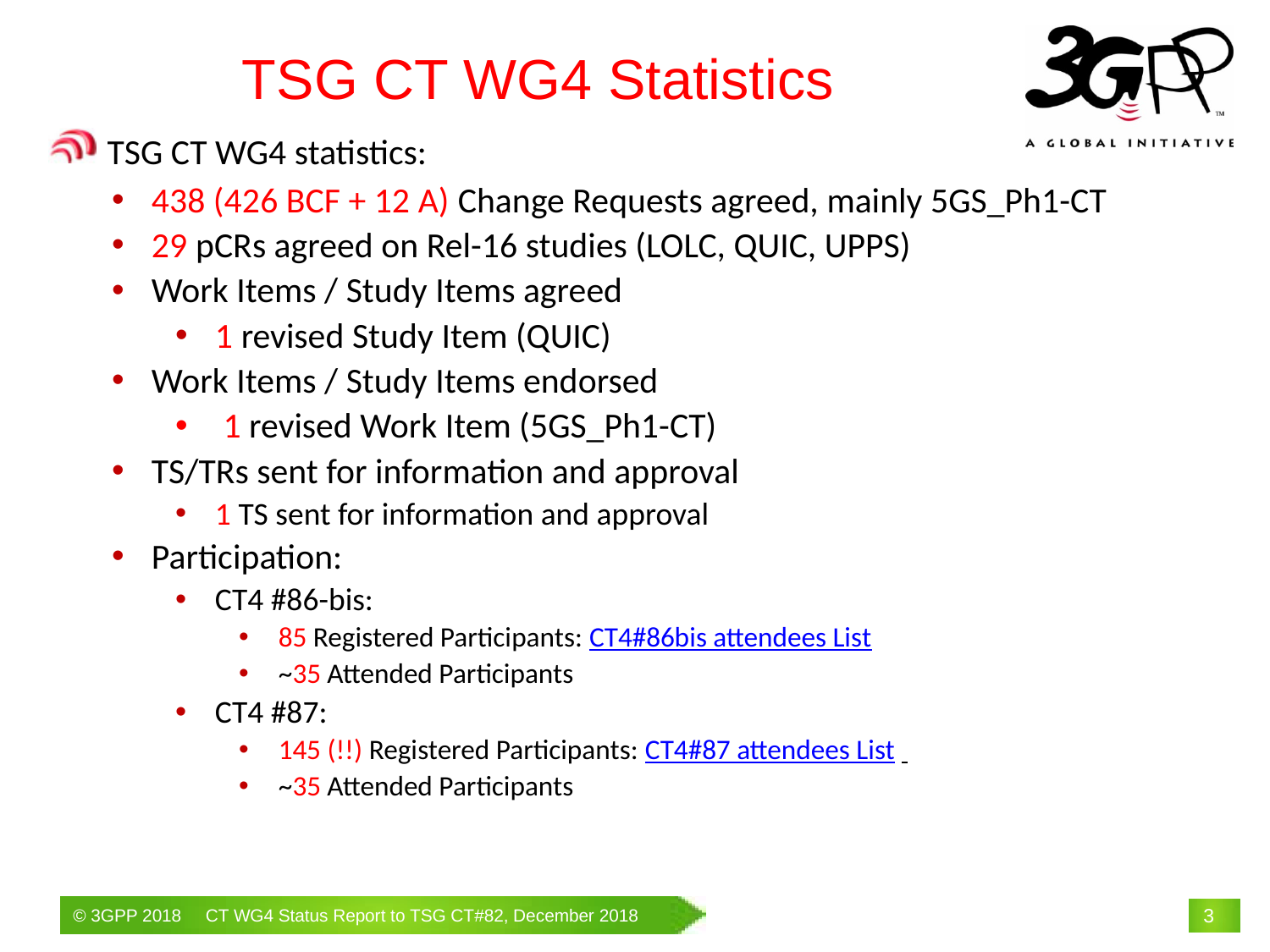

TSG CT WG4 Statistics
 TSG CT WG4 statistics:
438 (426 BCF + 12 A) Change Requests agreed, mainly 5GS_Ph1-CT
29 pCRs agreed on Rel-16 studies (LOLC, QUIC, UPPS)
Work Items / Study Items agreed
1 revised Study Item (QUIC)
Work Items / Study Items endorsed
1 revised Work Item (5GS_Ph1-CT)
TS/TRs sent for information and approval
1 TS sent for information and approval
Participation:
CT4 #86-bis:
85 Registered Participants: CT4#86bis attendees List
~35 Attended Participants
CT4 #87:
145 (!!) Registered Participants: CT4#87 attendees List
~35 Attended Participants